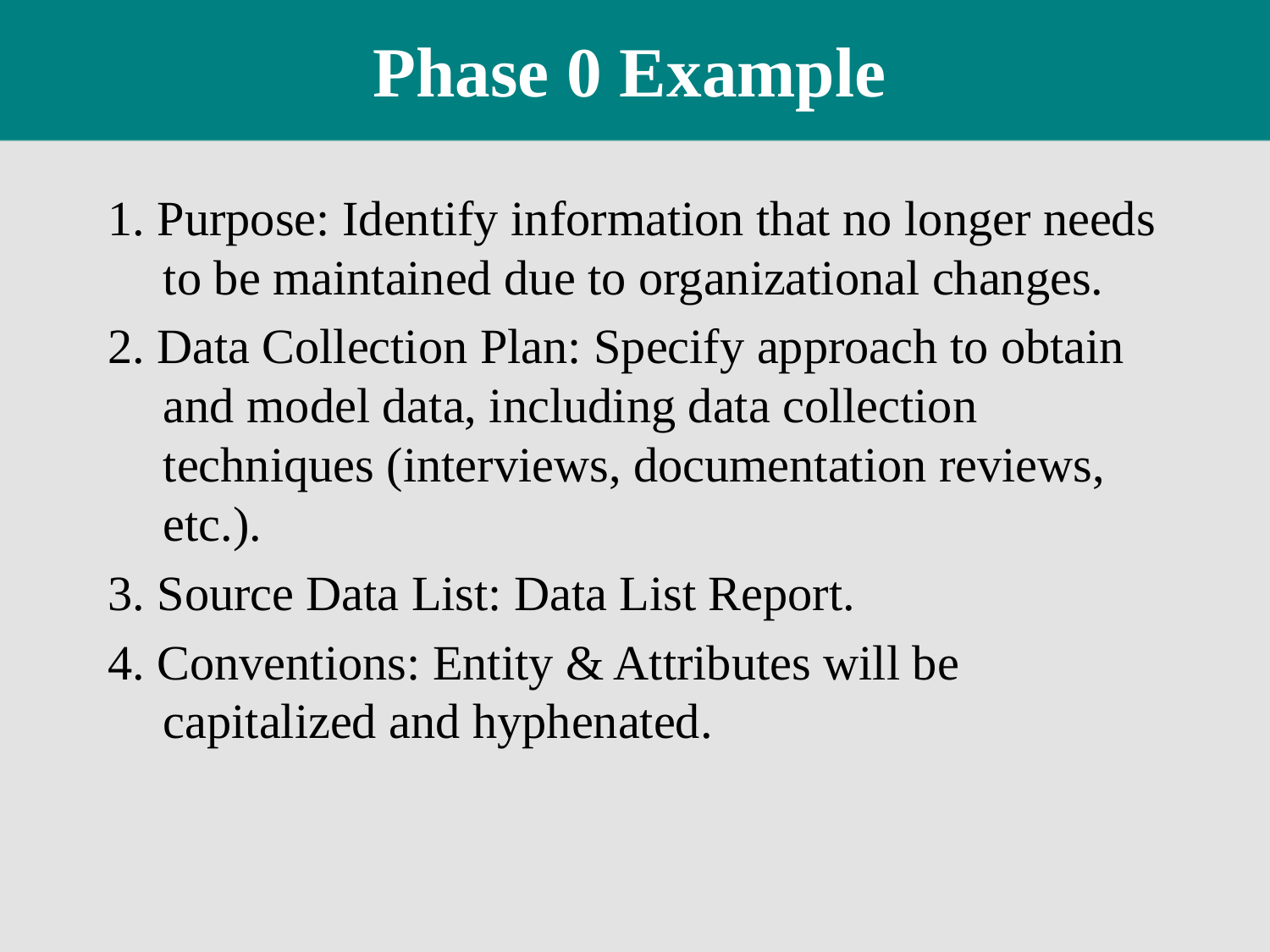

# Phase 0 Example
1. Purpose: Identify information that no longer needs to be maintained due to organizational changes.
2. Data Collection Plan: Specify approach to obtain and model data, including data collection techniques (interviews, documentation reviews, etc.).
3. Source Data List: Data List Report.
4. Conventions: Entity & Attributes will be capitalized and hyphenated.